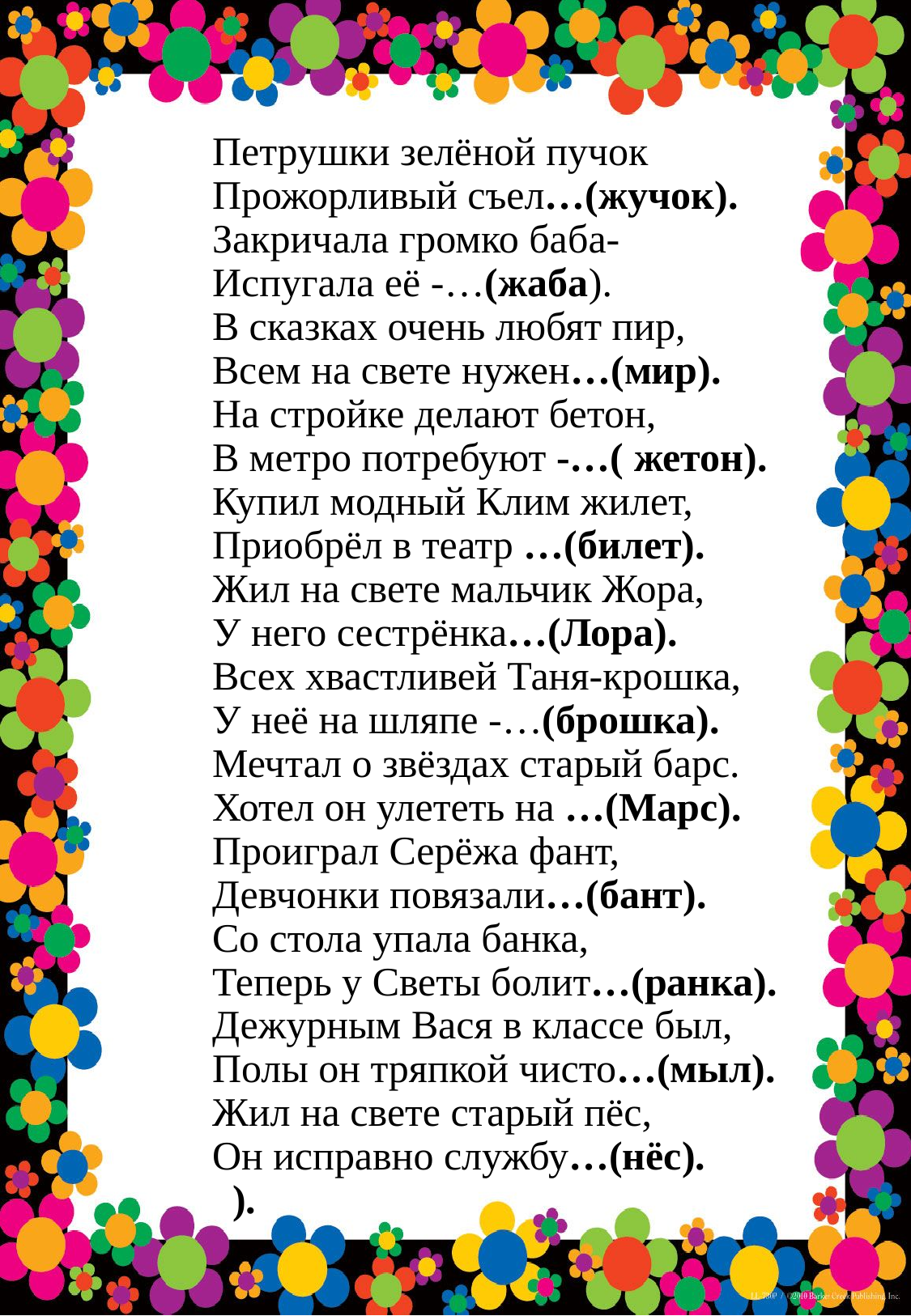

# Петрушки зелёной пучок Прожорливый съел…(жучок). Закричала громко баба- Испугала её -…(жаба). В сказках очень любят пир, Всем на свете нужен…(мир). На стройке делают бетон, В метро потребуют -…( жетон). Купил модный Клим жилет, Приобрёл в театр …(билет). Жил на свете мальчик Жора, У него сестрёнка…(Лора). Всех хвастливей Таня-крошка, У неё на шляпе -…(брошка). Мечтал о звёздах старый барс. Хотел он улететь на …(Марс). Проиграл Серёжа фант, Девчонки повязали…(бант). Со стола упала банка, Теперь у Светы болит…(ранка). Дежурным Вася в классе был, Полы он тряпкой чисто…(мыл). Жил на свете старый пёс, Он исправно службу…(нёс). ).